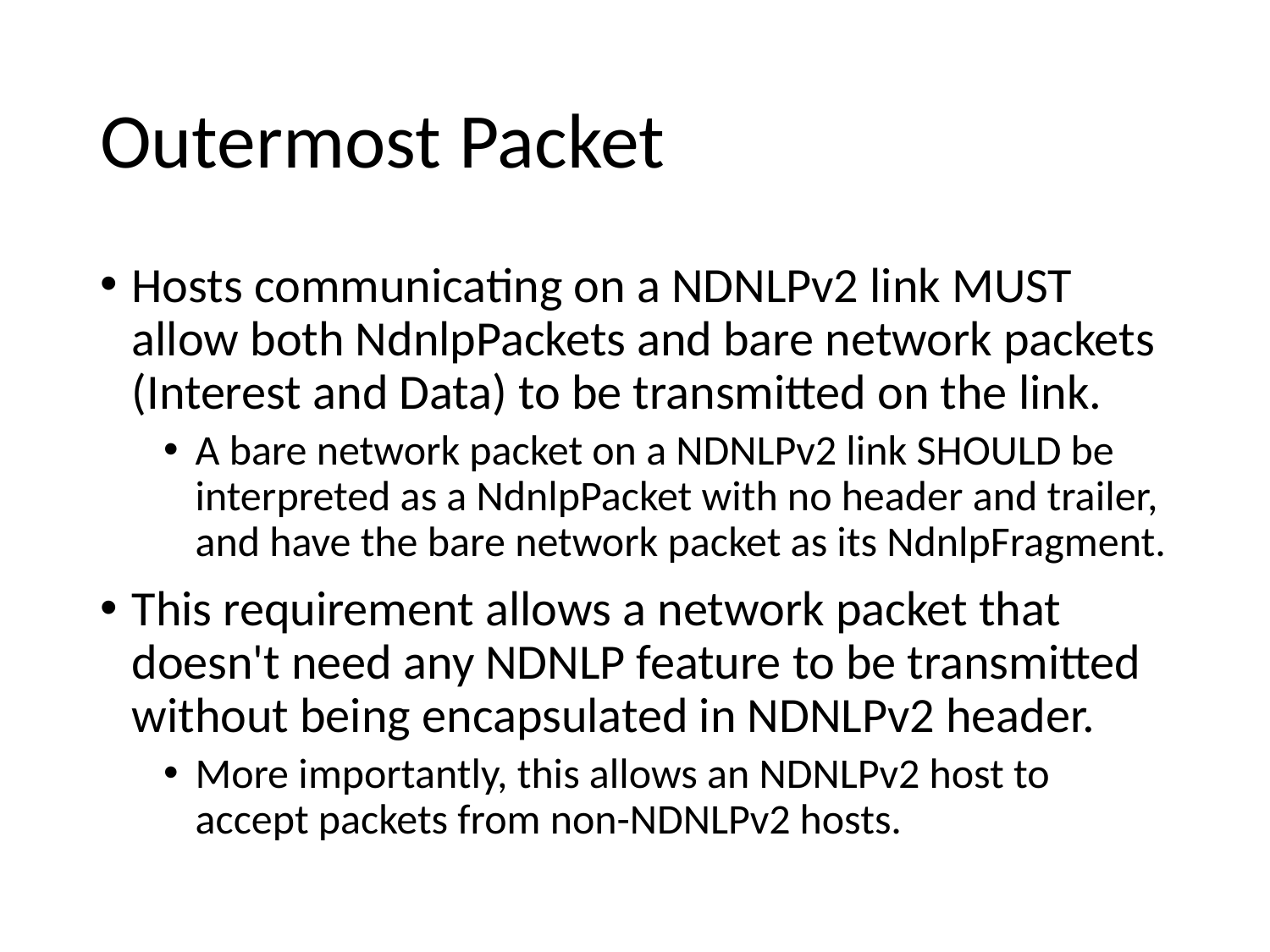

# Outermost Packet
Hosts communicating on a NDNLPv2 link MUST allow both NdnlpPackets and bare network packets (Interest and Data) to be transmitted on the link.
A bare network packet on a NDNLPv2 link SHOULD be interpreted as a NdnlpPacket with no header and trailer, and have the bare network packet as its NdnlpFragment.
This requirement allows a network packet that doesn't need any NDNLP feature to be transmitted without being encapsulated in NDNLPv2 header.
More importantly, this allows an NDNLPv2 host to accept packets from non-NDNLPv2 hosts.